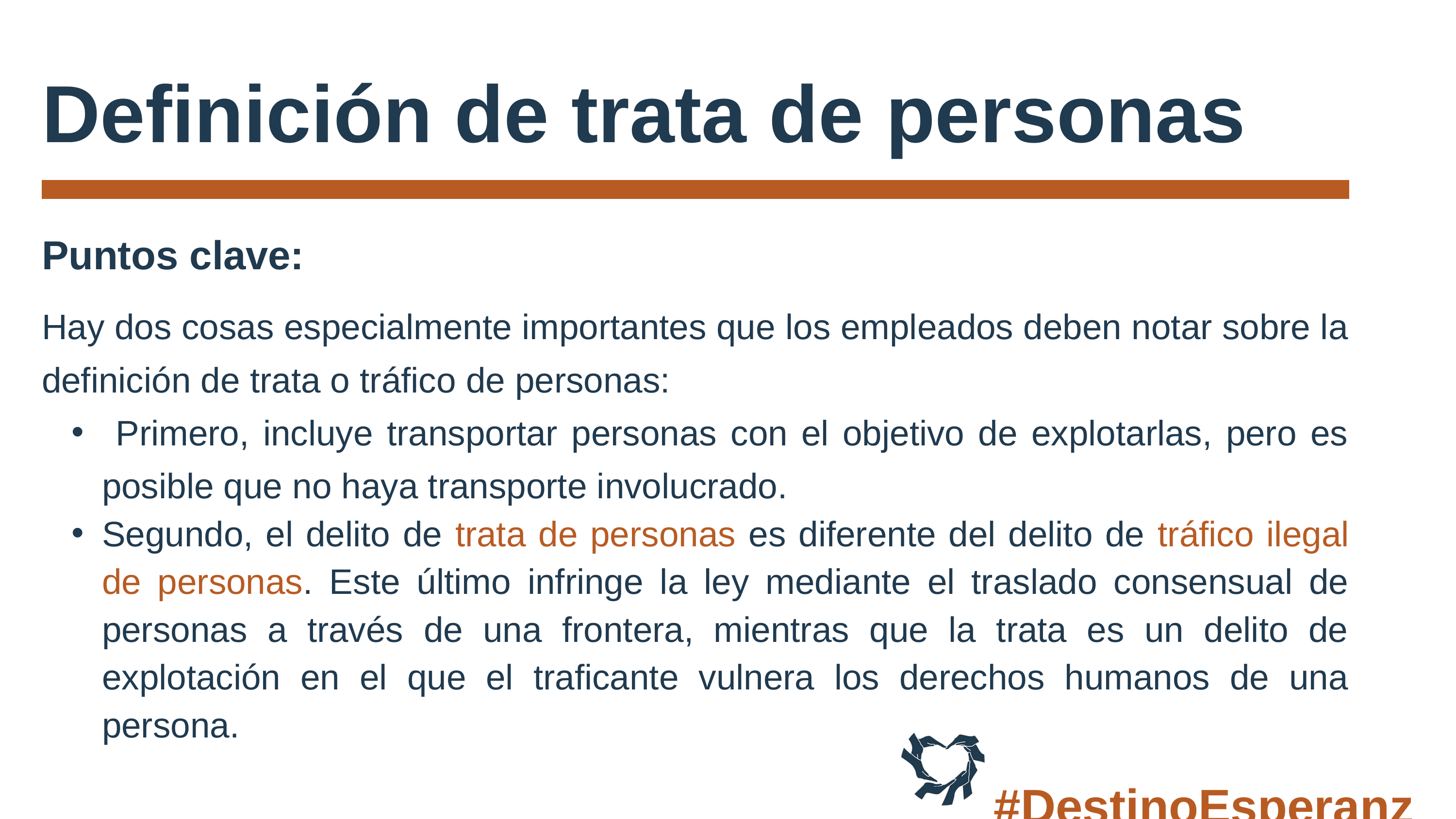

Definición de trata de personas

Puntos clave:
Hay dos cosas especialmente importantes que los empleados deben notar sobre la definición de trata o tráfico de personas:
 Primero, incluye transportar personas con el objetivo de explotarlas, pero es posible que no haya transporte involucrado.
Segundo, el delito de trata de personas es diferente del delito de tráfico ilegal de personas. Este último infringe la ley mediante el traslado consensual de personas a través de una frontera, mientras que la trata es un delito de explotación en el que el traficante vulnera los derechos humanos de una persona.

#DestinoEsperanza